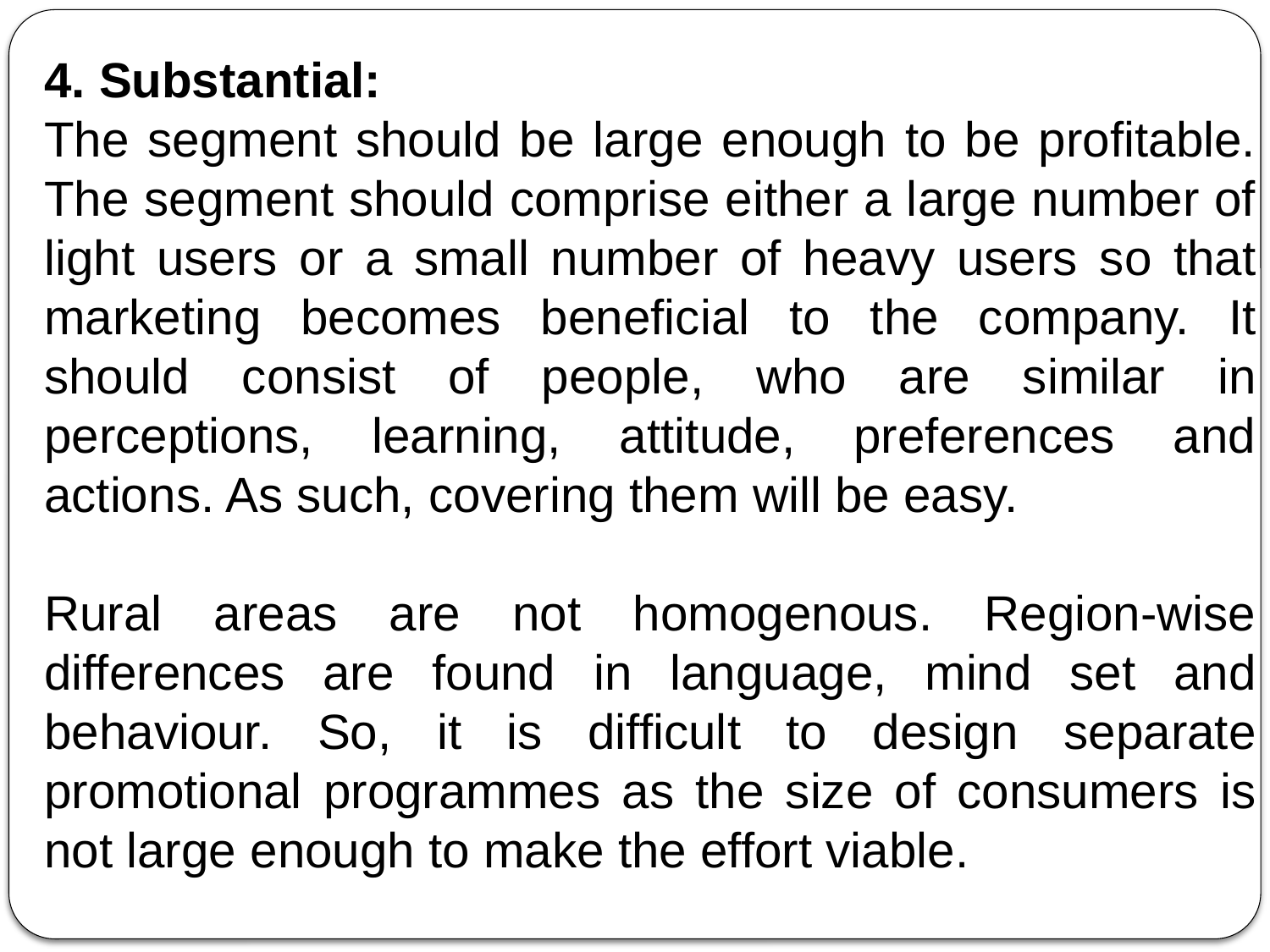

4. Substantial:
The segment should be large enough to be profitable. The segment should comprise either a large number of light users or a small number of heavy users so that marketing becomes beneficial to the company. It should consist of people, who are similar in perceptions, learning, attitude, preferences and actions. As such, covering them will be easy.

Rural areas are not homogenous. Region-wise differences are found in language, mind set and behaviour. So, it is difficult to design separate promotional programmes as the size of consumers is not large enough to make the effort viable.